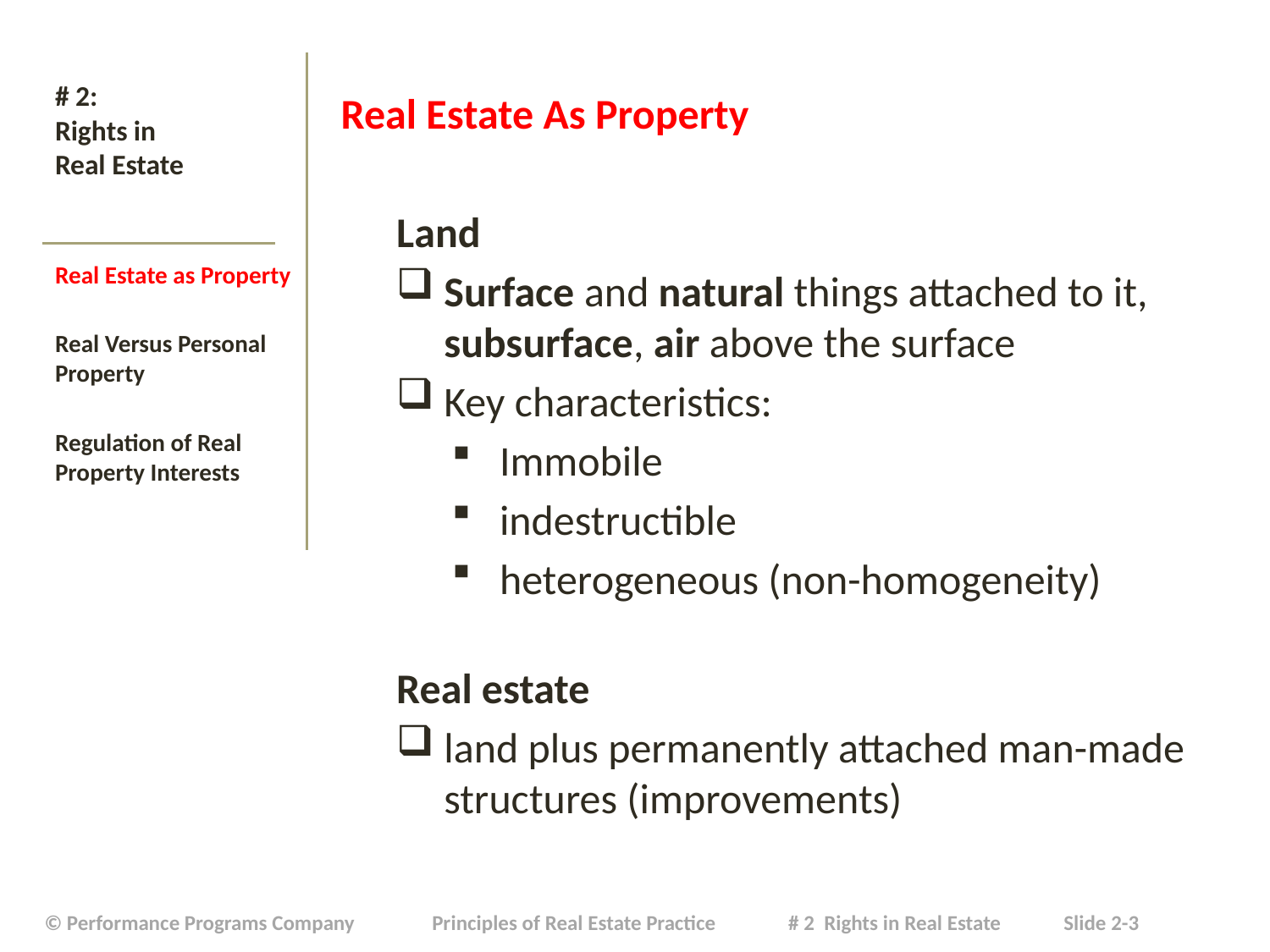

# # 2: Rights in Real Estate

Real Estate As Property

Land
Surface and natural things attached to it, subsurface, air above the surface
Key characteristics:
Immobile
indestructible
heterogeneous (non-homogeneity)
Real estate
land plus permanently attached man-made structures (improvements)

Real Estate as Property

Real Versus Personal Property

Regulation of Real Property Interests

| © Performance Programs Company Principles of Real Estate Practice # 2 Rights in Real Estate Slide 2-3 |
| --- |